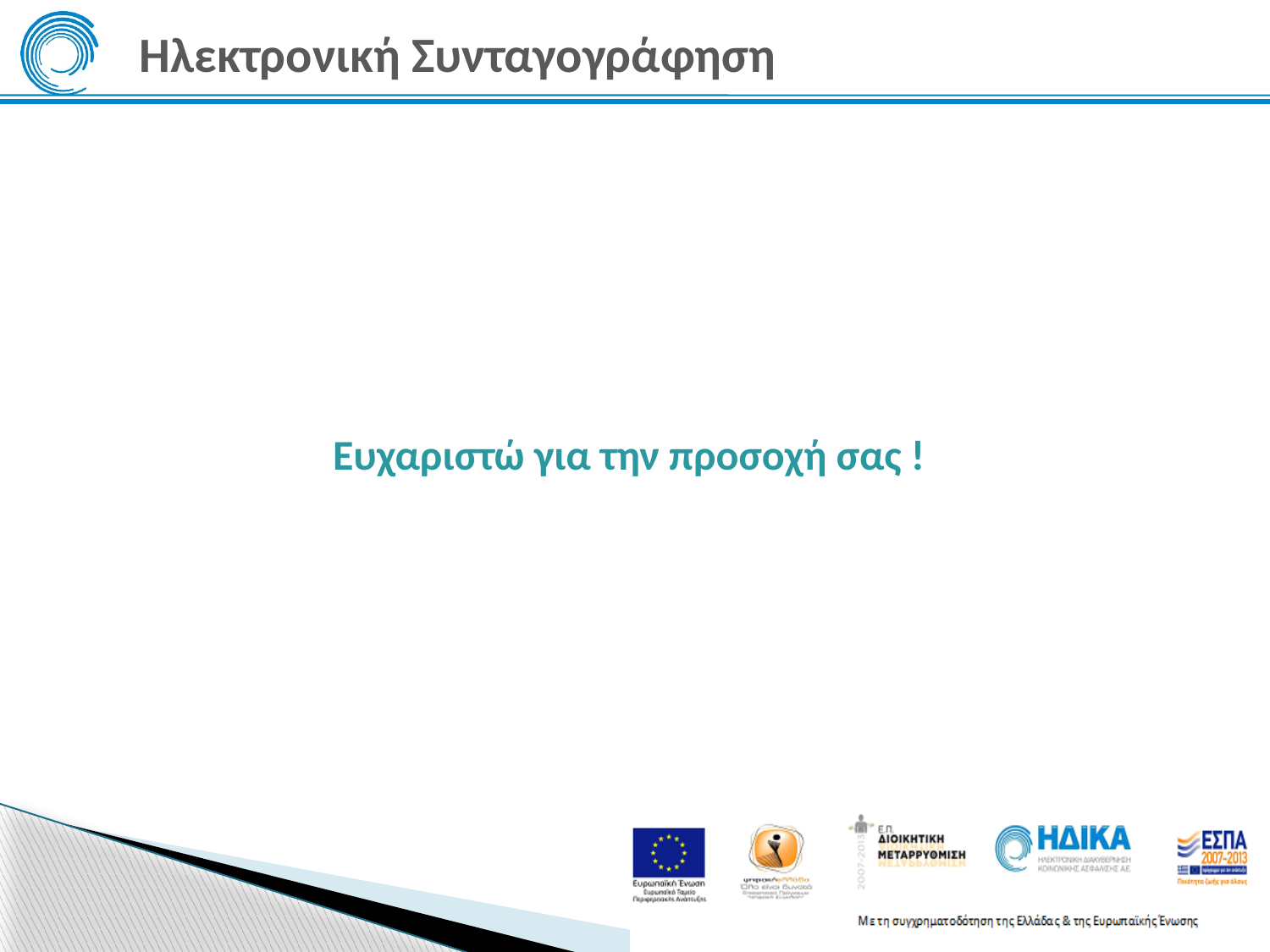

# Ηλεκτρονική Συνταγογράφηση

Ευχαριστώ για την προσοχή σας !